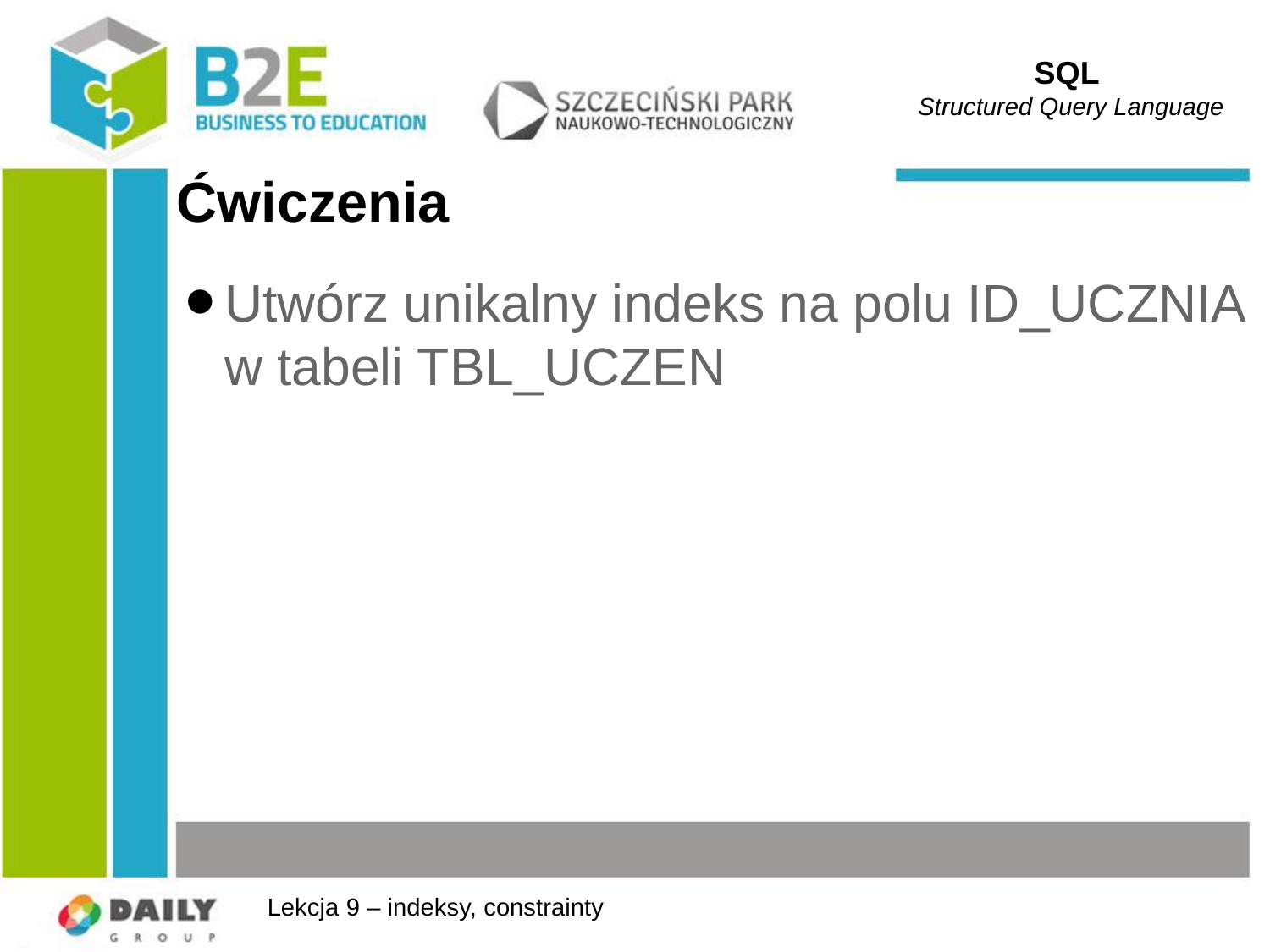

SQL
Structured Query Language
# Ćwiczenia
Utwórz unikalny indeks na polu ID_UCZNIA w tabeli TBL_UCZEN
Lekcja 9 – indeksy, constrainty